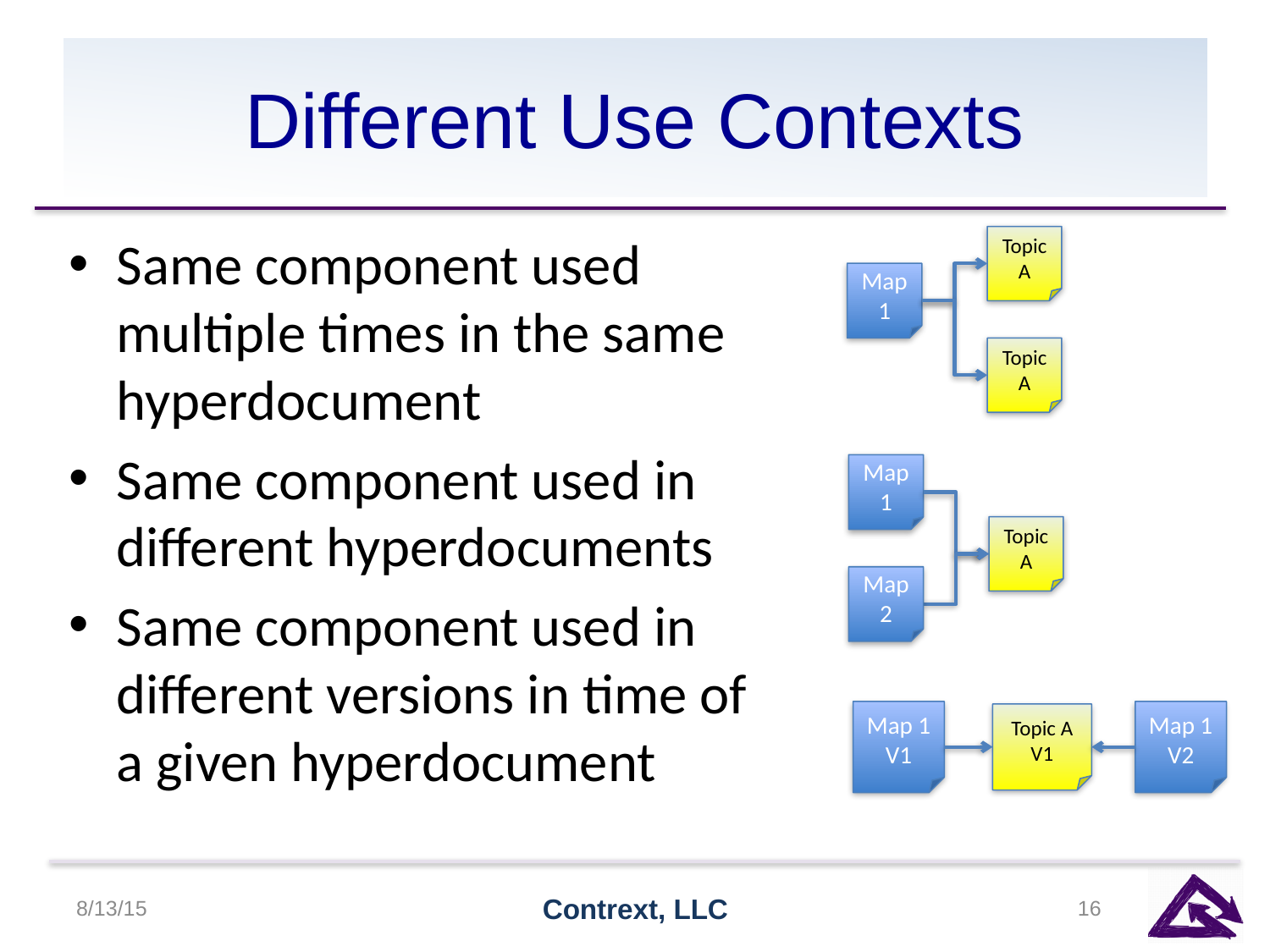

# Different Use Contexts
Same component used multiple times in the same hyperdocument
Same component used in different hyperdocuments
Same component used in different versions in time of a given hyperdocument
Topic A
Map 1
Topic A
Map 1
Topic A
Map 2
Map 1
V1
Map 1
V2
Topic A
V1
8/13/15
Contrext, LLC
16